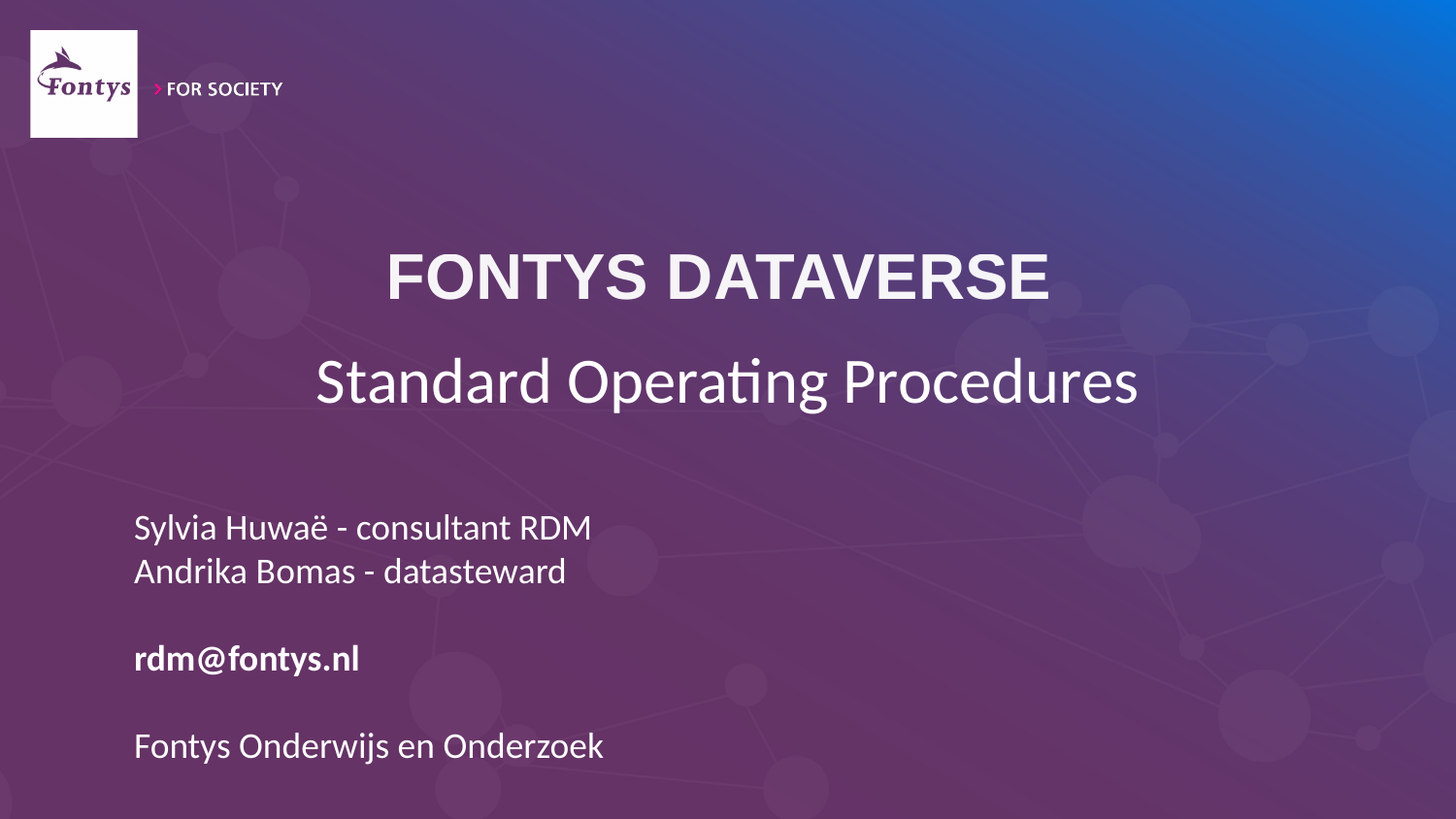

# Fontys Dataverse
Standard Operating Procedures

Sylvia Huwaë - consultant RDM
Andrika Bomas - datasteward

rdm@fontys.nl

Fontys Onderwijs en Onderzoek